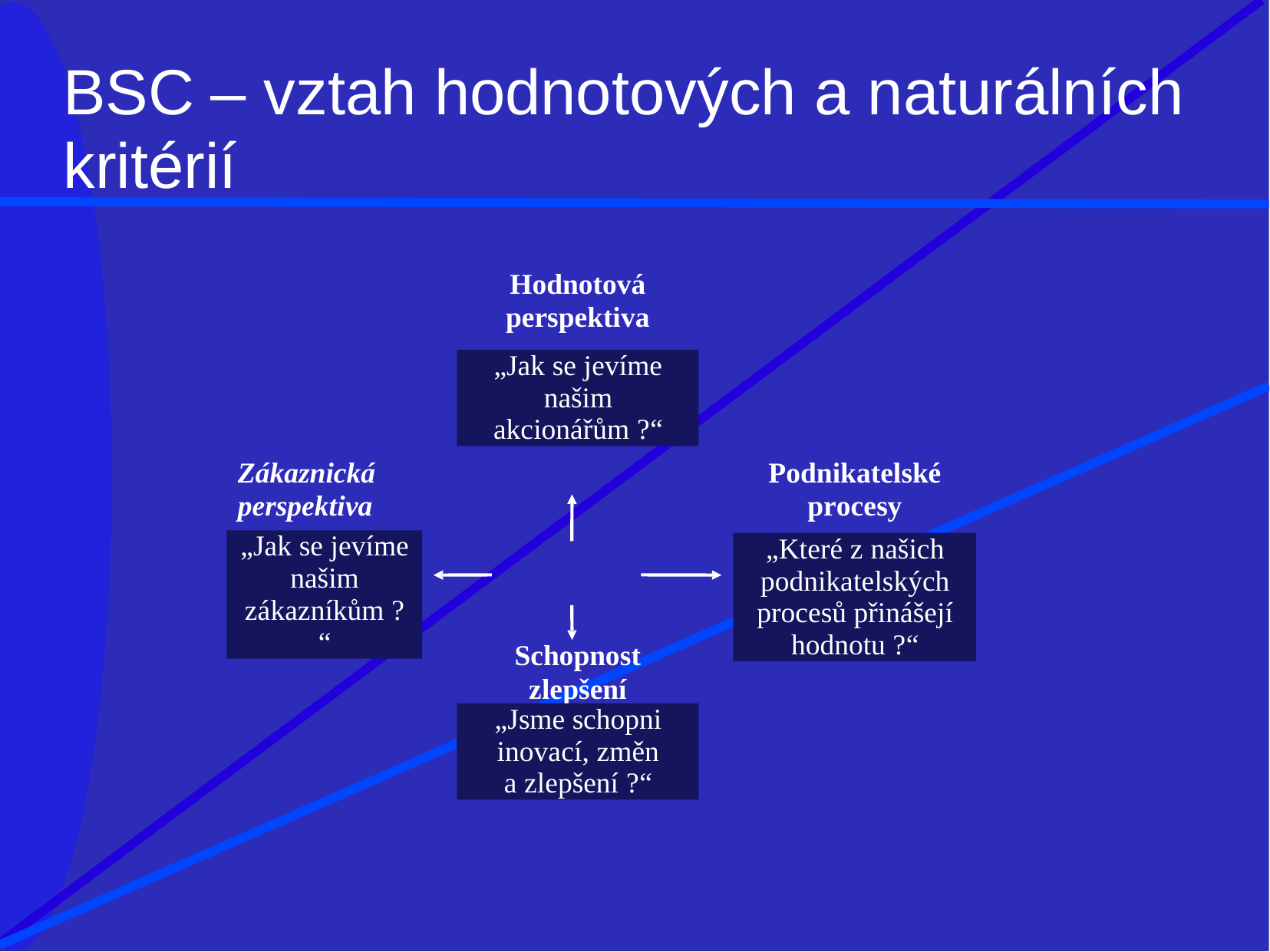

# BSC – vztah hodnotových a naturálních
kritérií
Hodnotová
perspektiva
„Jak se jevíme našim akcionářům ?“
Zákaznická
perspektiva
Podnikatelské
procesy

„Jak se jevíme našim zákazníkům ?“
„Které z našich podnikatelských procesů přinášejí hodnotu ?“

Schopnost
zlepšení
„Jsme schopni inovací, změn a zlepšení ?“